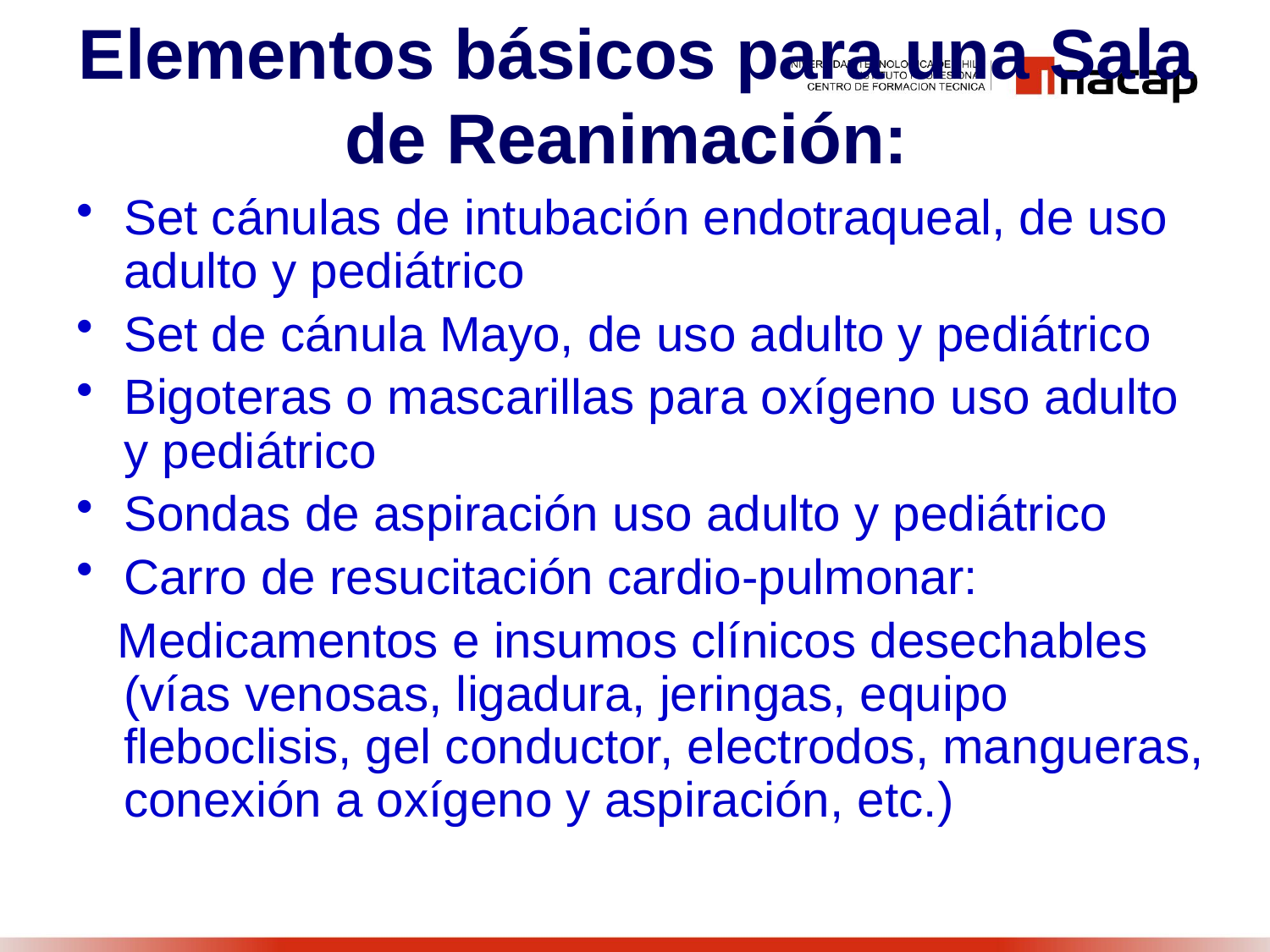

# Elementos básicos para una Sala de Reanimación:
Set cánulas de intubación endotraqueal, de uso adulto y pediátrico
Set de cánula Mayo, de uso adulto y pediátrico
Bigoteras o mascarillas para oxígeno uso adulto y pediátrico
Sondas de aspiración uso adulto y pediátrico
Carro de resucitación cardio-pulmonar:
   Medicamentos e insumos clínicos desechables (vías venosas, ligadura, jeringas, equipo fleboclisis, gel conductor, electrodos, mangueras, conexión a oxígeno y aspiración, etc.)